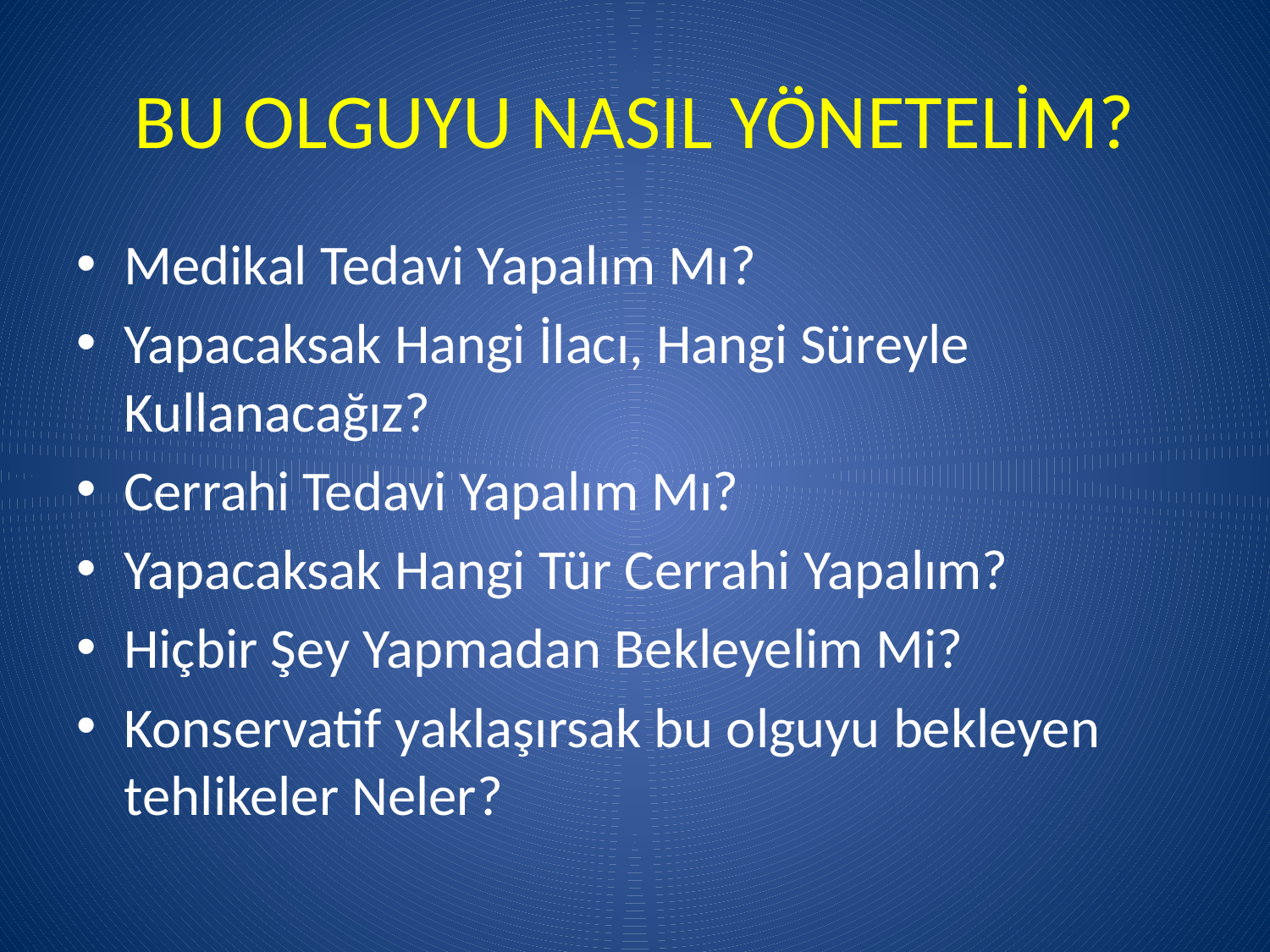

# BU OLGUYU NASIL YÖNETELİM?
Medikal Tedavi Yapalım Mı?
Yapacaksak Hangi İlacı, Hangi Süreyle Kullanacağız?
Cerrahi Tedavi Yapalım Mı?
Yapacaksak Hangi Tür Cerrahi Yapalım?
Hiçbir Şey Yapmadan Bekleyelim Mi?
Konservatif yaklaşırsak bu olguyu bekleyen tehlikeler Neler?